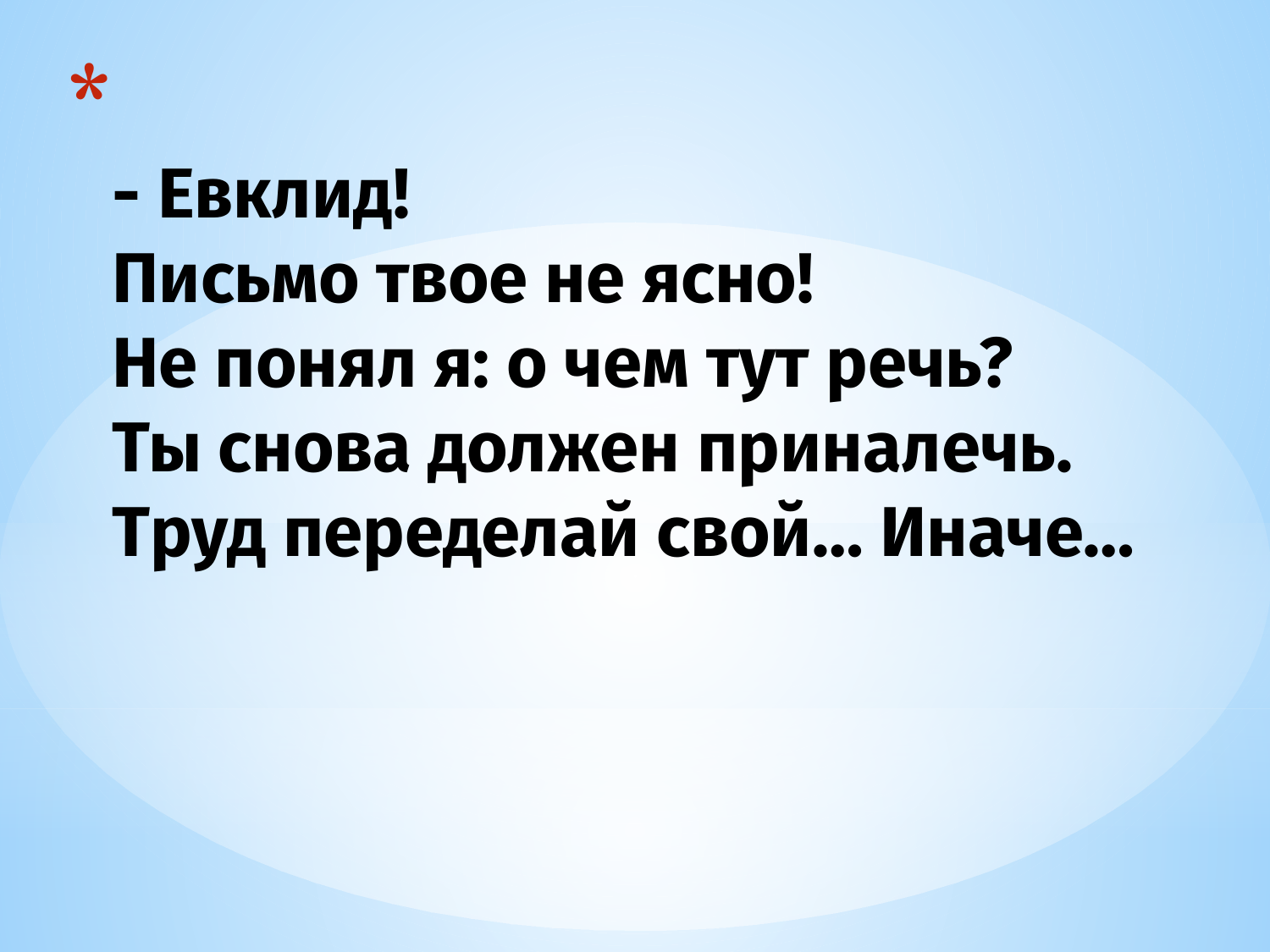

# - Евклид! Письмо твое не ясно! Не понял я: о чем тут речь? Ты снова должен приналечь. Труд переделай свой… Иначе…